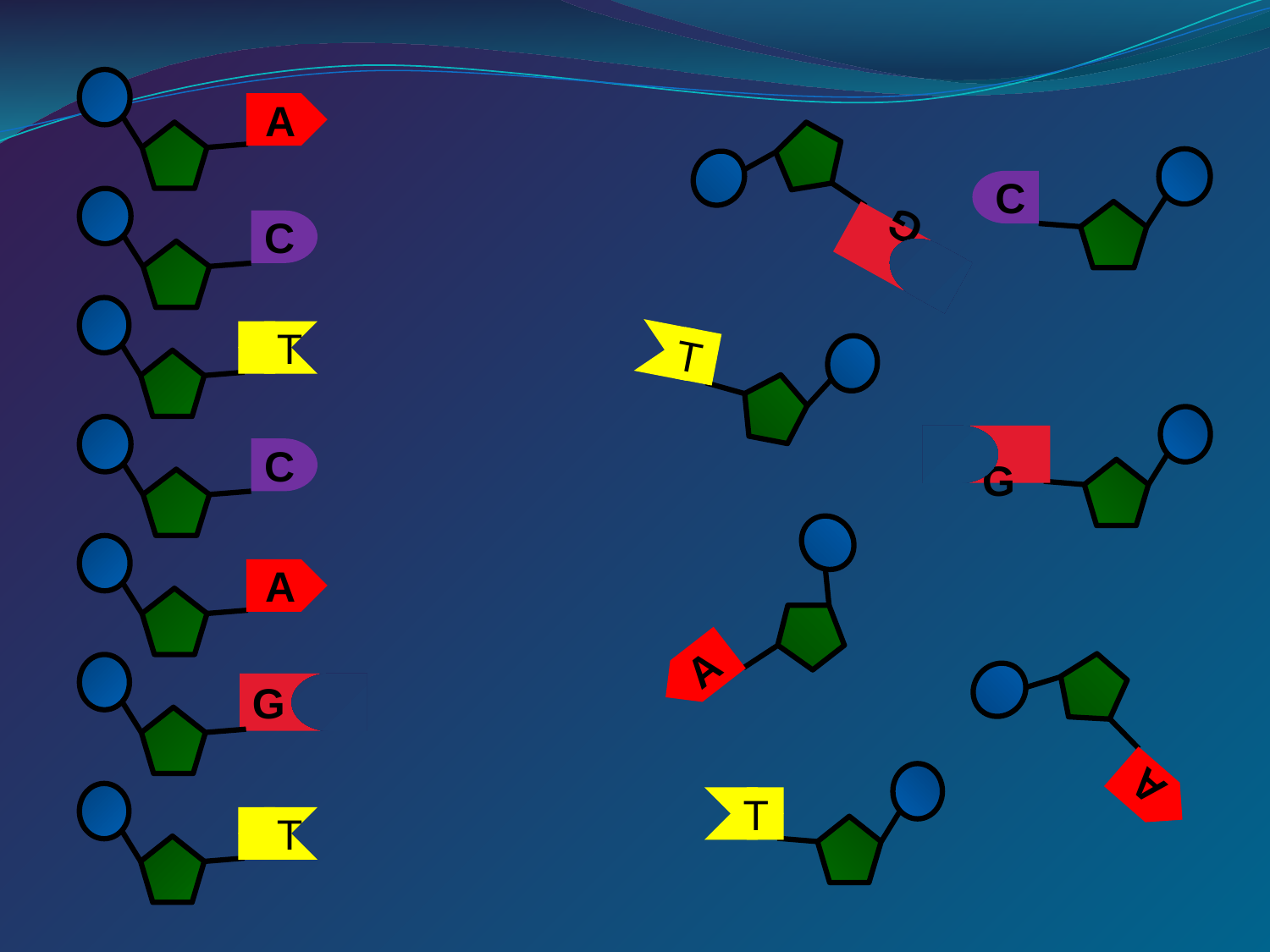

A

C

T

C

A

G

T

  G

C

T

  G

A

A

T